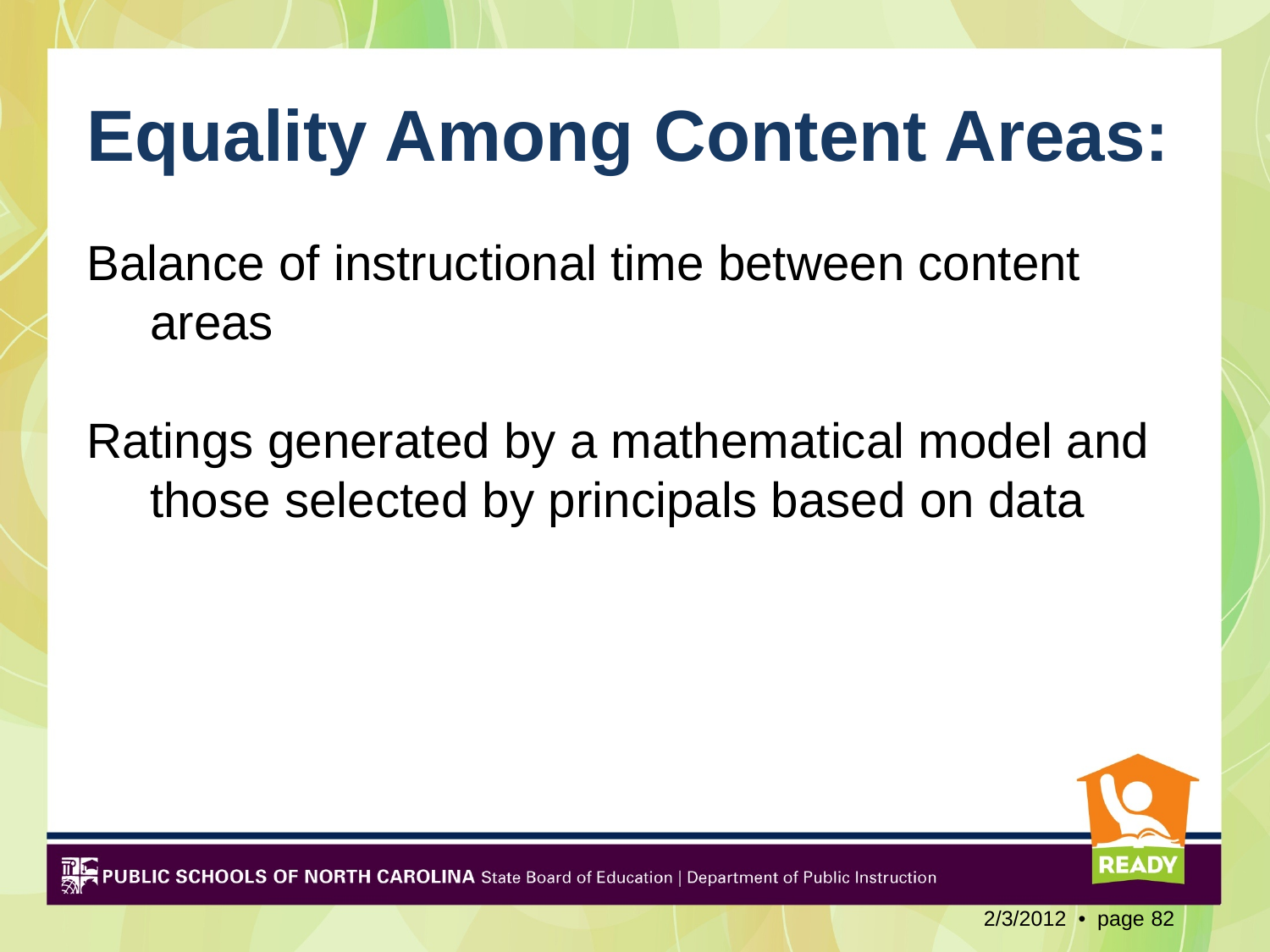

# Equality Among Content Areas:
Balance of instructional time between content areas

Ratings generated by a mathematical model and those selected by principals based on data

2/3/2012  •  page 82